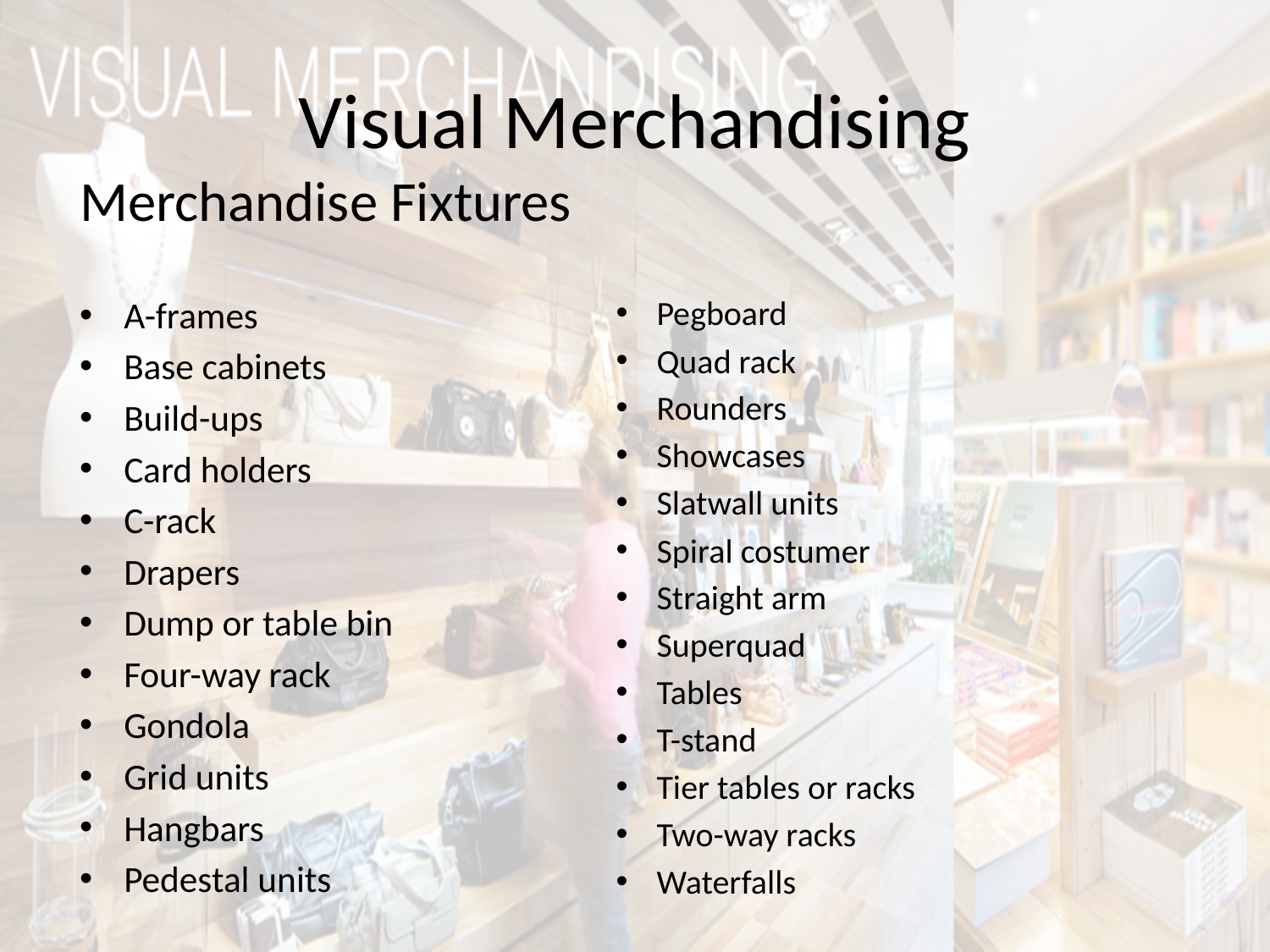

# Visual Merchandising
Merchandise Fixtures

A-frames
Base cabinets
Build-ups
Card holders
C-rack
Drapers
Dump or table bin
Four-way rack
Gondola
Grid units
Hangbars
Pedestal units
Pegboard
Quad rack
Rounders
Showcases
Slatwall units
Spiral costumer
Straight arm
Superquad
Tables
T-stand
Tier tables or racks
Two-way racks
Waterfalls